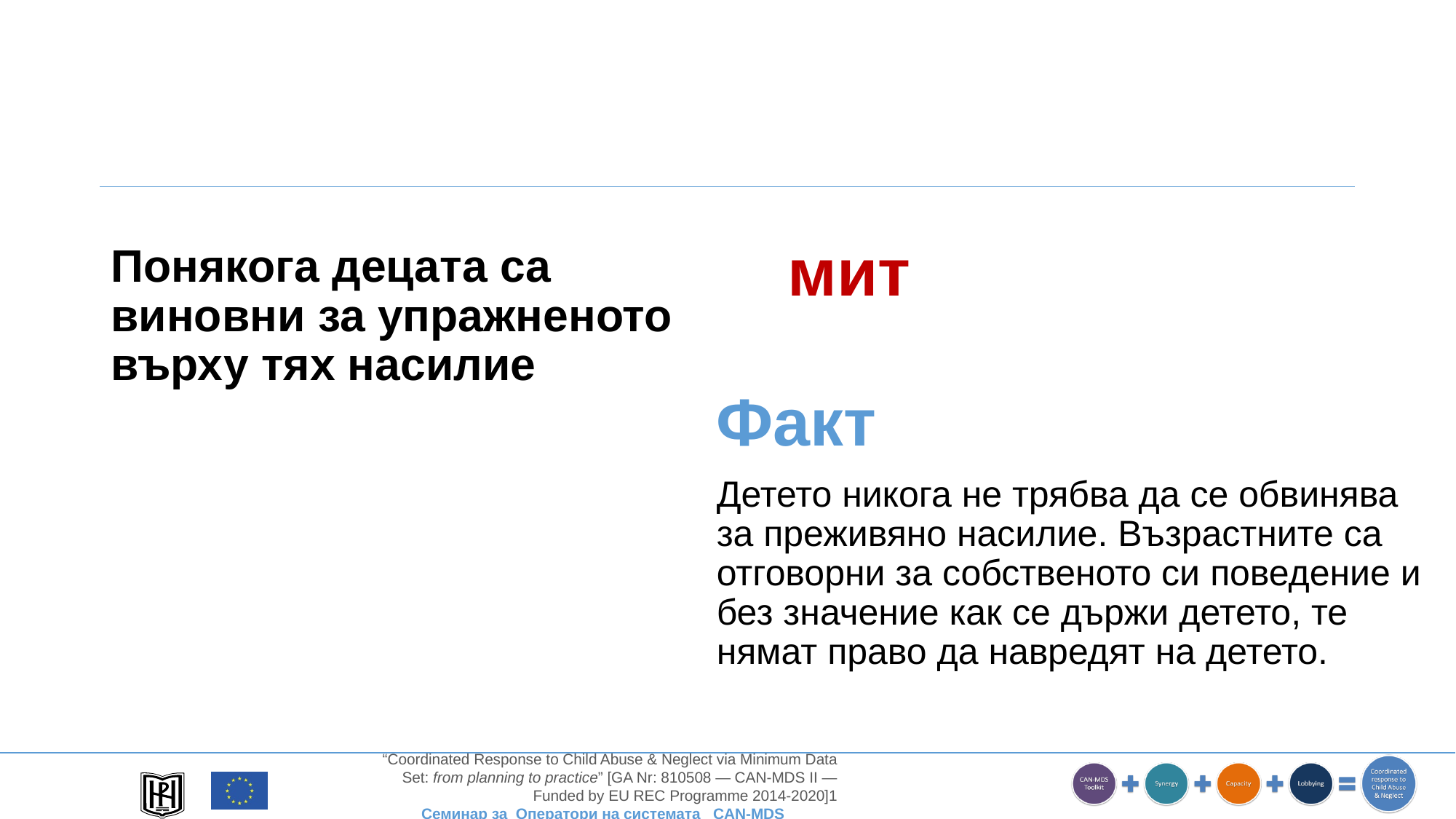

мит
Понякога децата са виновни за упражненото върху тях насилие
Факт
Детето никога не трябва да се обвинява за преживяно насилие. Възрастните са отговорни за собственото си поведение и без значение как се държи детето, те нямат право да навредят на детето.